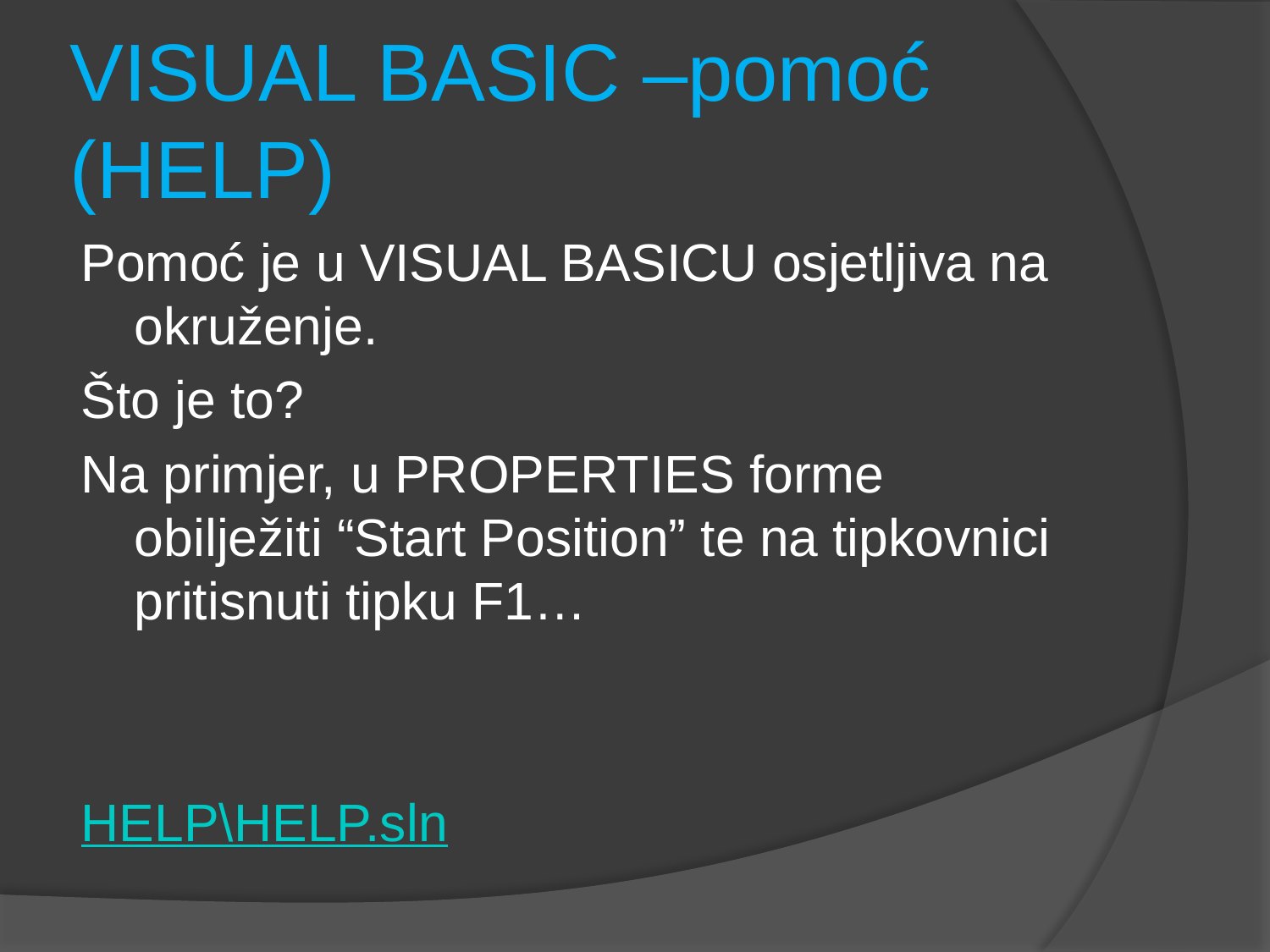

# VISUAL BASIC –pomoć (HELP)
Pomoć je u VISUAL BASICU osjetljiva na okruženje.
Što je to?
Na primjer, u PROPERTIES forme obilježiti “Start Position” te na tipkovnici pritisnuti tipku F1…

HELP\HELP.sln